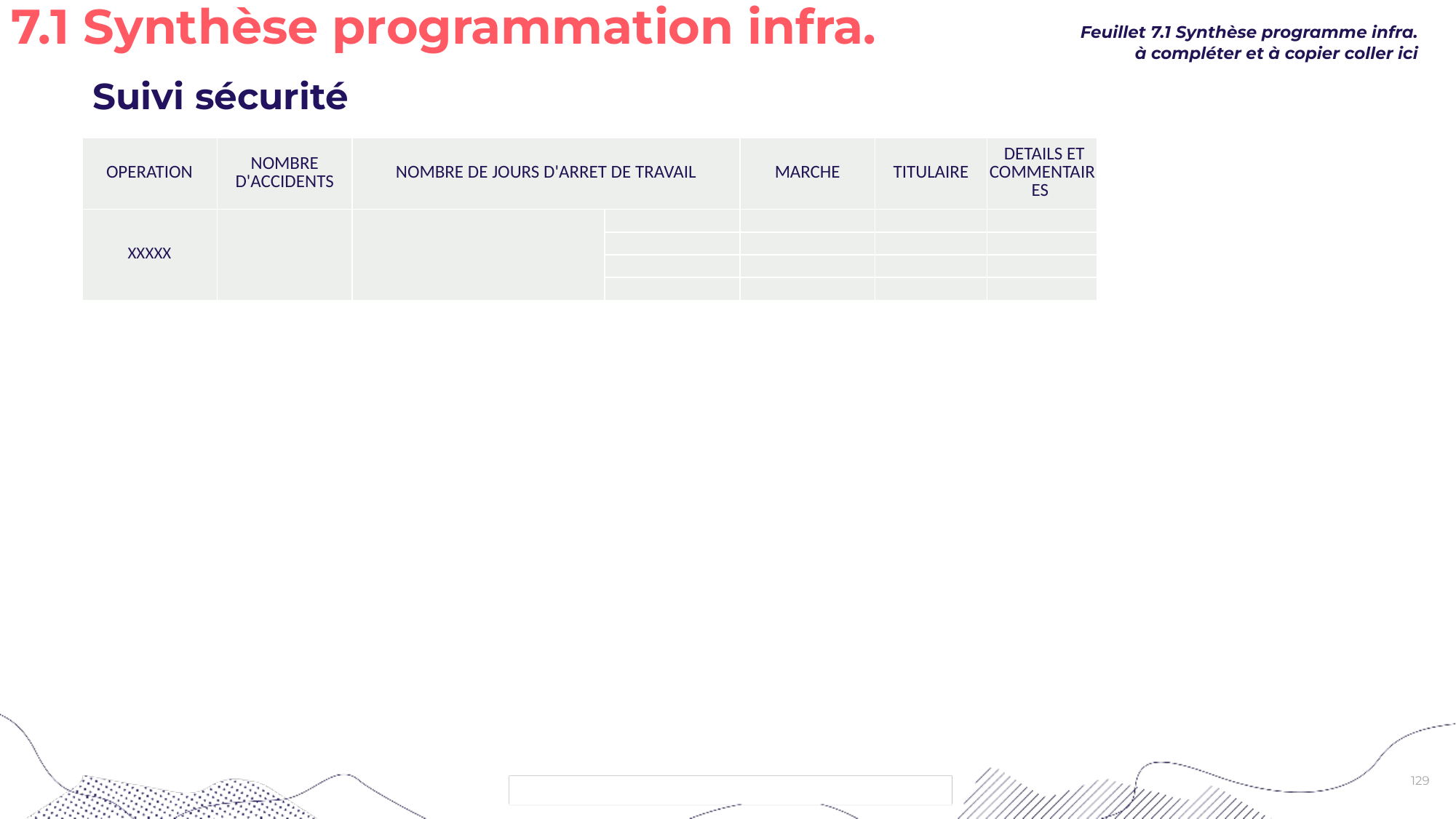

# 7.1 Synthèse programmation infra.
Feuillet 7.1 Synthèse programme infra. à compléter et à copier coller ici
Suivi sécurité
| OPERATION | NOMBRE D'ACCIDENTS | NOMBRE DE JOURS D'ARRET DE TRAVAIL |  | MARCHE | TITULAIRE | DETAILS ET COMMENTAIRES |
| --- | --- | --- | --- | --- | --- | --- |
| XXXXX |  |  |  |  |  |  |
|  |  |  |  |  |  |  |
|  |  |  |  |  |  |  |
|  |  |  |  |  |  |  |
129